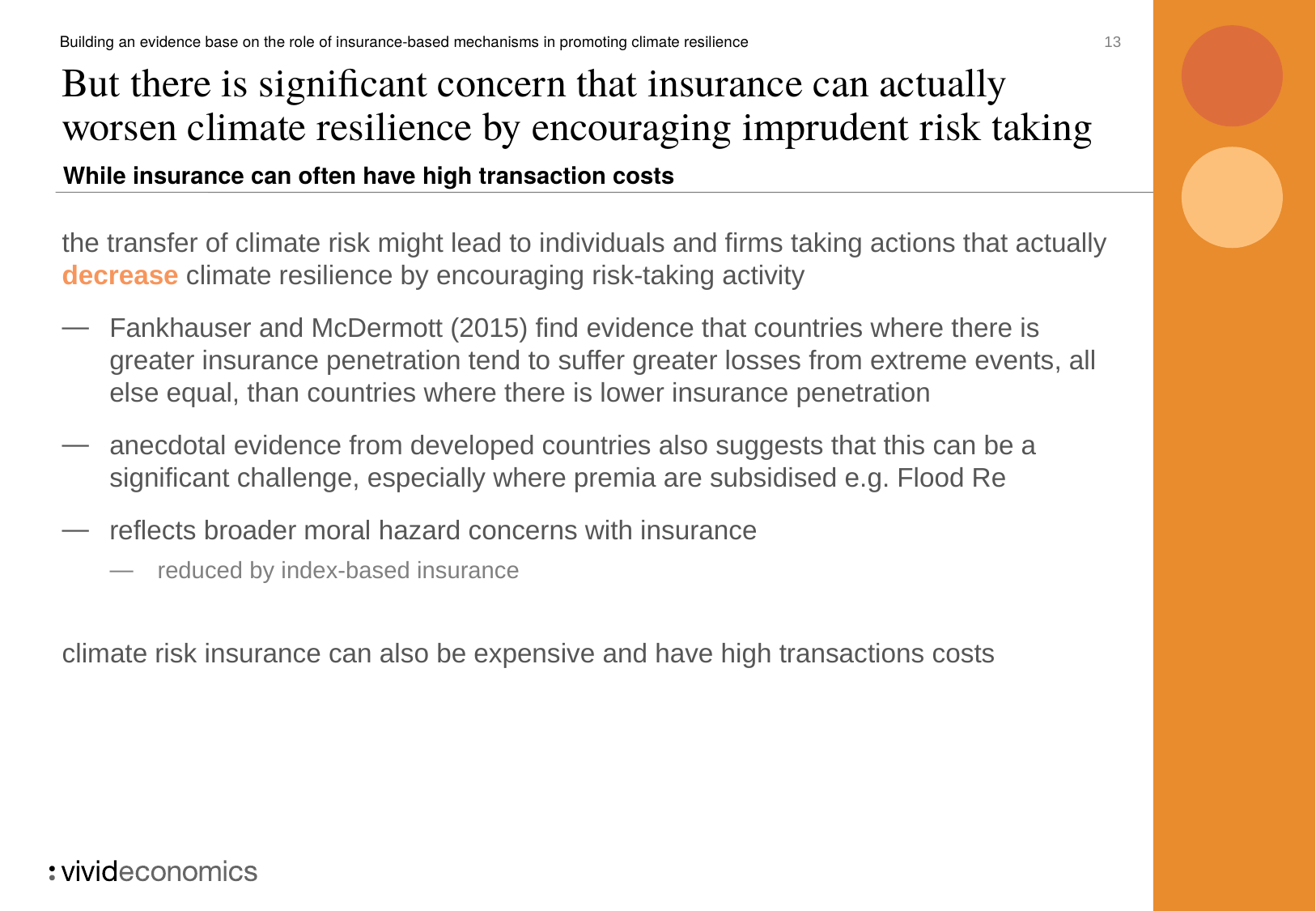

13
Building an evidence base on the role of insurance-based mechanisms in promoting climate resilience
# But there is significant concern that insurance can actually worsen climate resilience by encouraging imprudent risk taking
While insurance can often have high transaction costs
the transfer of climate risk might lead to individuals and firms taking actions that actually decrease climate resilience by encouraging risk-taking activity
Fankhauser and McDermott (2015) find evidence that countries where there is greater insurance penetration tend to suffer greater losses from extreme events, all else equal, than countries where there is lower insurance penetration
anecdotal evidence from developed countries also suggests that this can be a significant challenge, especially where premia are subsidised e.g. Flood Re
reflects broader moral hazard concerns with insurance
reduced by index-based insurance

climate risk insurance can also be expensive and have high transactions costs